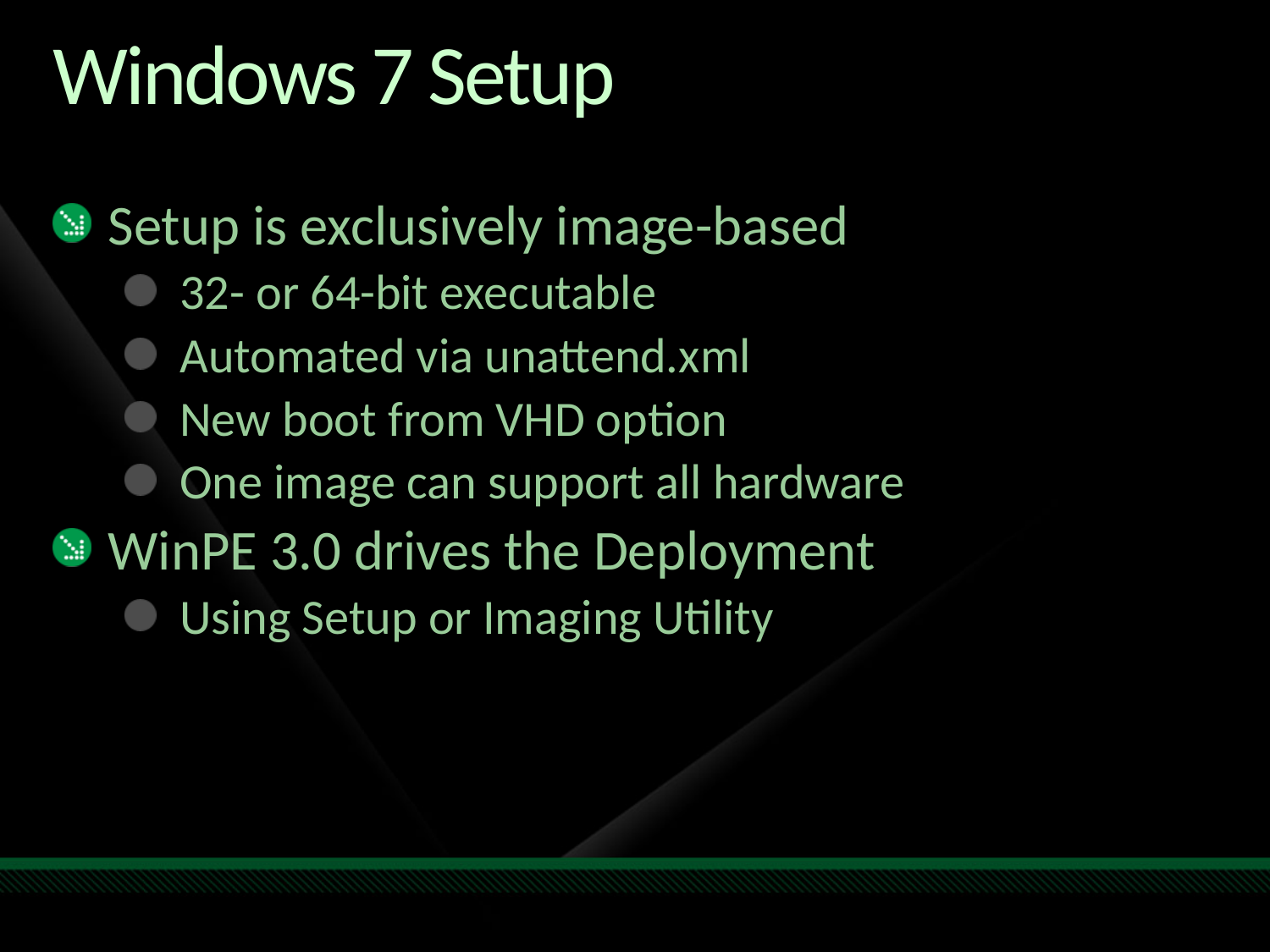

# Windows 7 Setup
Setup is exclusively image-based
32- or 64-bit executable
Automated via unattend.xml
New boot from VHD option
One image can support all hardware
WinPE 3.0 drives the Deployment
Using Setup or Imaging Utility